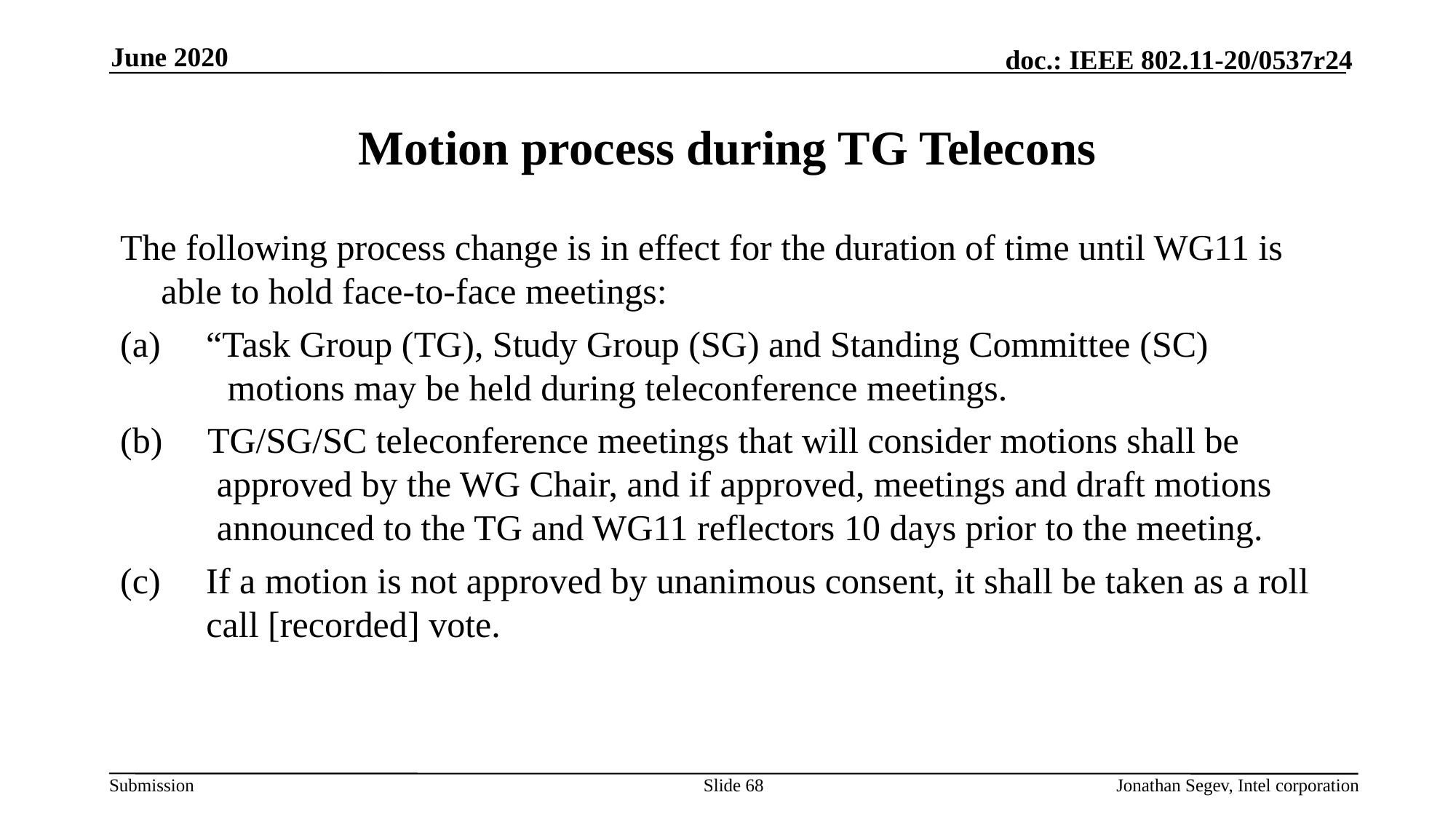

June 2020
# Motion process during TG Telecons
The following process change is in effect for the duration of time until WG11 is able to hold face-to-face meetings:
(a)     “Task Group (TG), Study Group (SG) and Standing Committee (SC) motions may be held during teleconference meetings.
(b)     TG/SG/SC teleconference meetings that will consider motions shall be approved by the WG Chair, and if approved, meetings and draft motions announced to the TG and WG11 reflectors 10 days prior to the meeting.
(c)     If a motion is not approved by unanimous consent, it shall be taken as a roll call [recorded] vote.

Slide 68
Jonathan Segev, Intel corporation